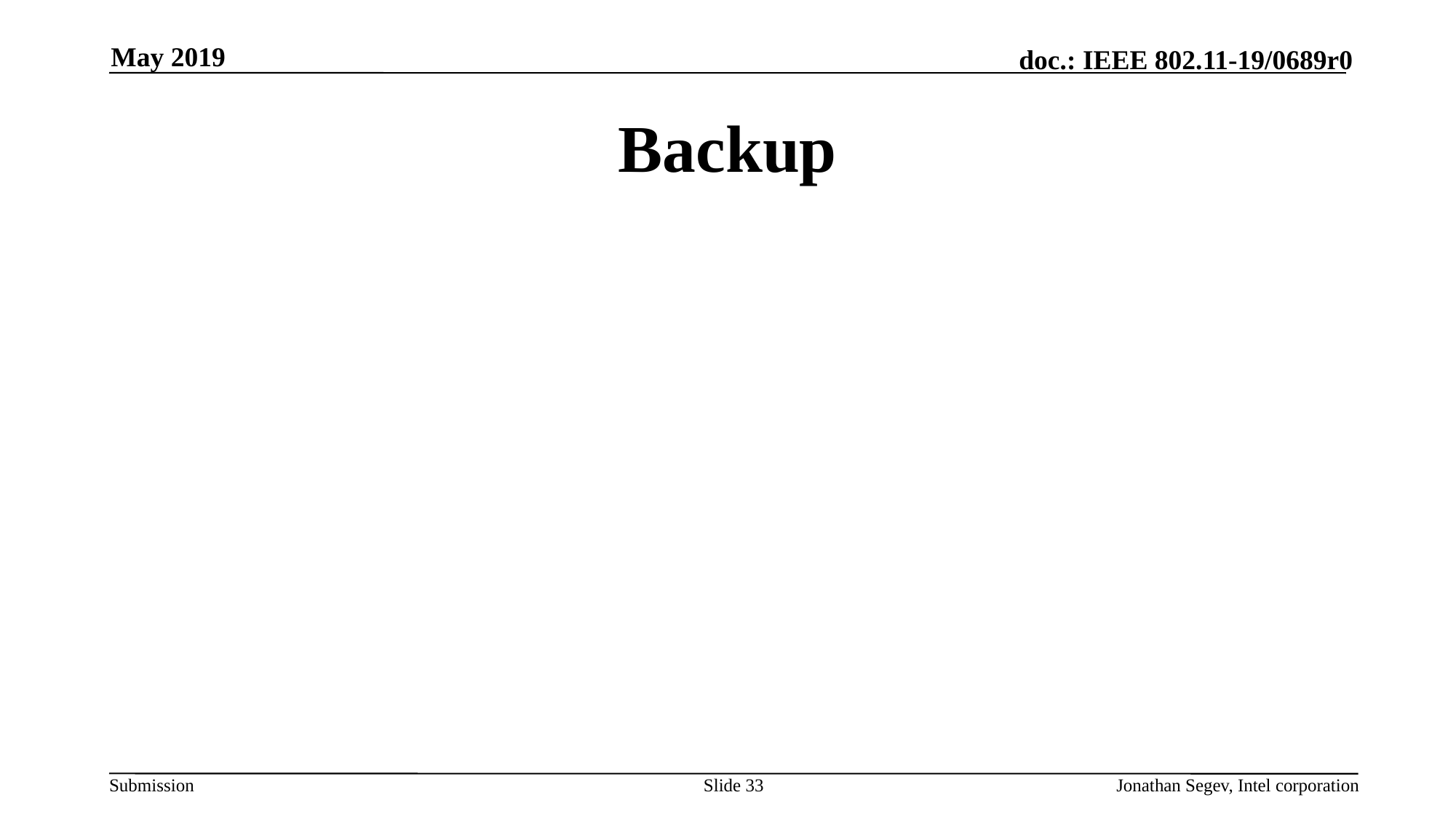

May 2019
# Backup

Slide 33
Jonathan Segev, Intel corporation